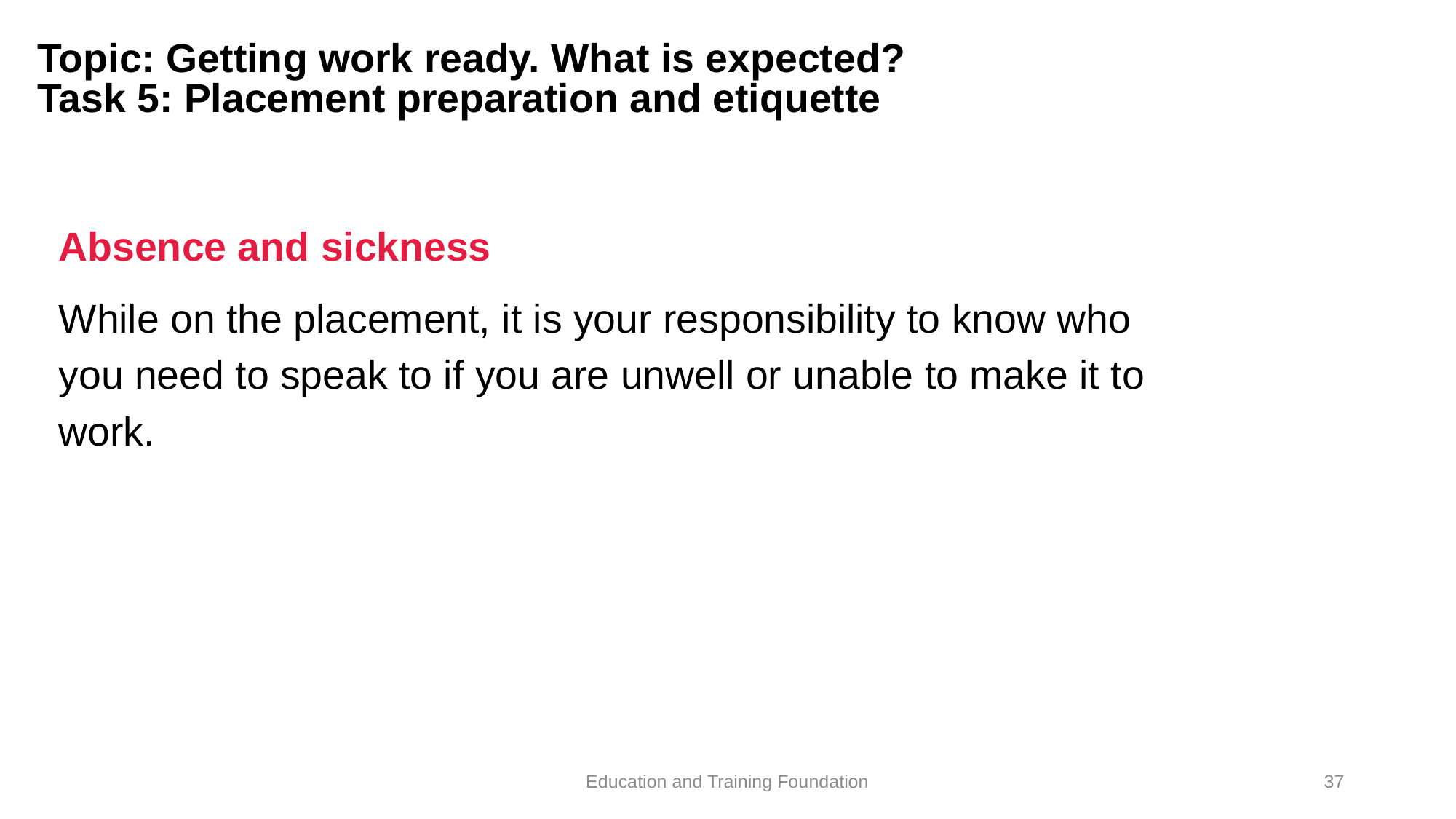

# Topic: Getting work ready. What is expected? Task 5: Placement preparation and etiquette
Absence and sickness
While on the placement, it is your responsibility to know who you need to speak to if you are unwell or unable to make it to work.
Education and Training Foundation
37